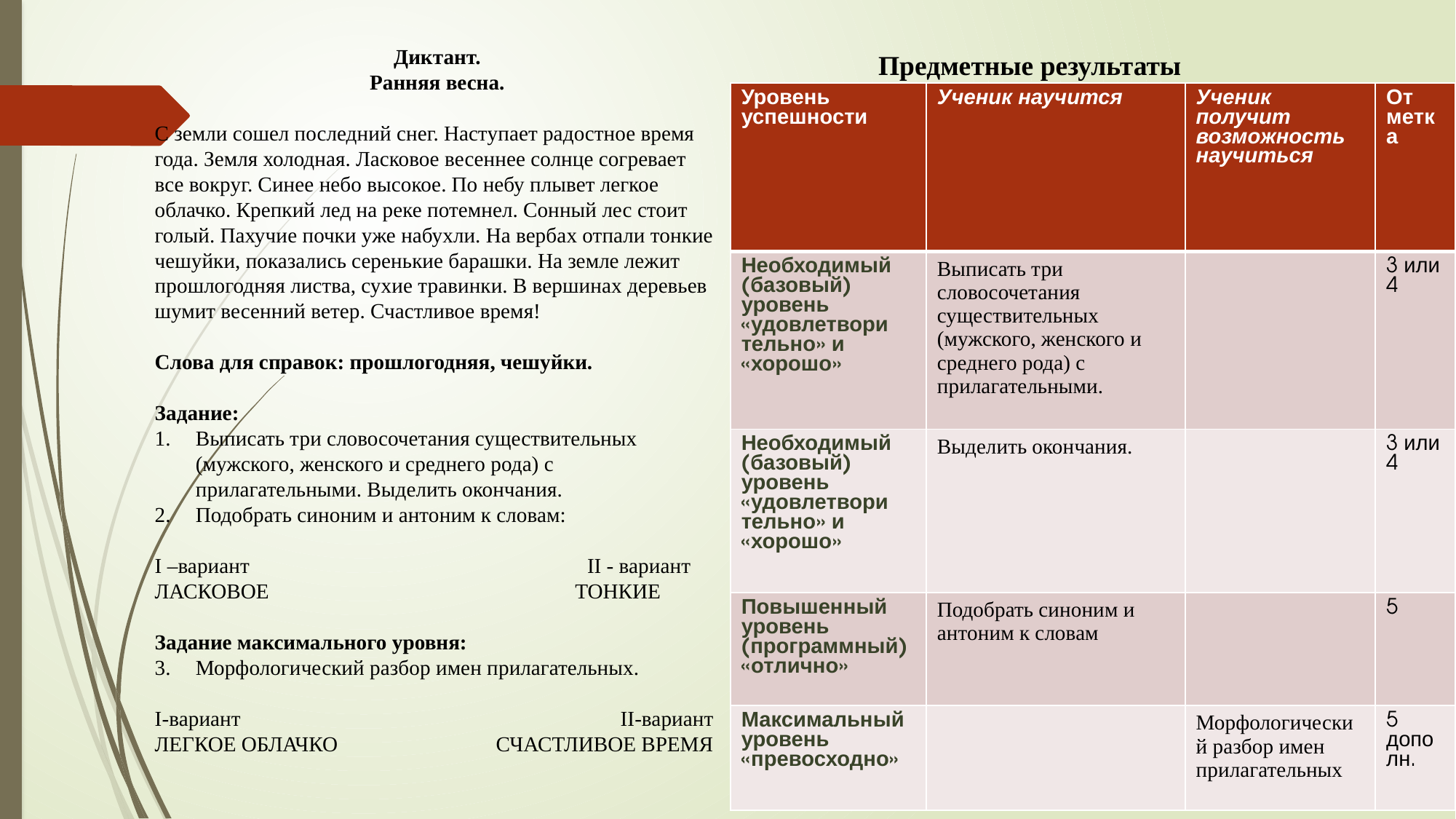

Диктант.
Ранняя весна.

С земли сошел последний снег. Наступает радостное время года. Земля холодная. Ласковое весеннее солнце согревает все вокруг. Синее небо высокое. По небу плывет легкое облачко. Крепкий лед на реке потемнел. Сонный лес стоит голый. Пахучие почки уже набухли. На вербах отпали тонкие чешуйки, показались серенькие барашки. На земле лежит прошлогодняя листва, сухие травинки. В вершинах деревьев шумит весенний ветер. Счастливое время!

Слова для справок: прошлогодняя, чешуйки.

Задание:
Выписать три словосочетания существительных (мужского, женского и среднего рода) с прилагательными. Выделить окончания.
Подобрать синоним и антоним к словам:

I –вариант                                                                II - вариант
ЛАСКОВОЕ                                                          ТОНКИЕ

Задание максимального уровня:
Морфологический разбор имен прилагательных.

I-вариант                                                                        II-вариант
ЛЕГКОЕ ОБЛАЧКО                              СЧАСТЛИВОЕ ВРЕМЯ

Предметные результаты
| Уровень успешности | Ученик научится | Ученик получит возможность научиться | От метка |
| --- | --- | --- | --- |
| Необходимый (базовый) уровень «удовлетвори тельно» и «хорошо» | Выписать три словосочетания существительных (мужского, женского и среднего рода) с прилагательными. |  | 3 или 4 |
| Необходимый (базовый) уровень «удовлетвори тельно» и «хорошо» | Выделить окончания. |  | 3 или 4 |
| Повышенный уровень (программный) «отлично» | Подобрать синоним и антоним к словам |  | 5 |
| Максимальный уровень «превосходно» |  | Морфологический разбор имен прилагательных | 5 дополн. |